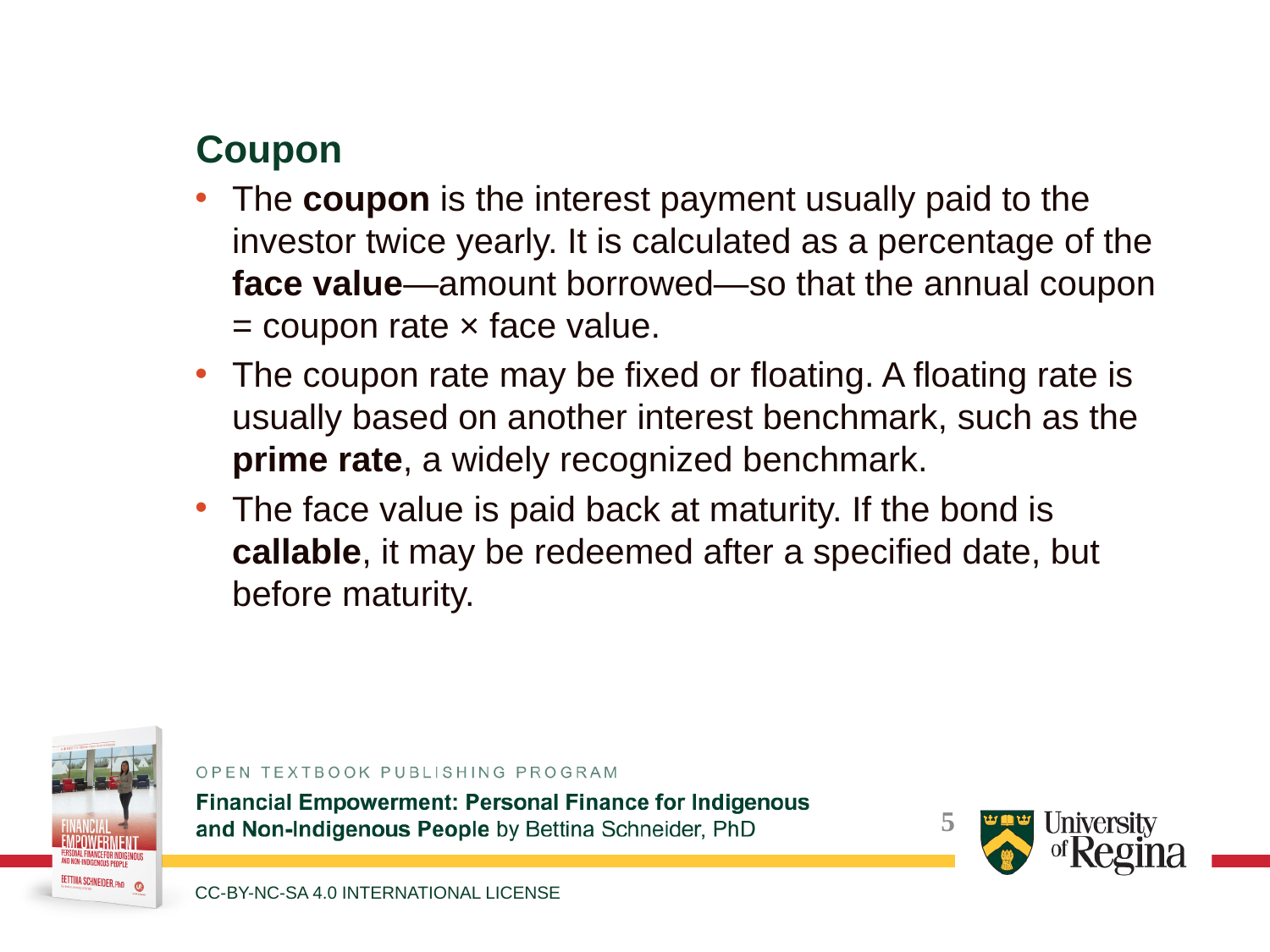

Coupon
The coupon is the interest payment usually paid to the investor twice yearly. It is calculated as a percentage of the face value—amount borrowed—so that the annual coupon = coupon rate × face value.
The coupon rate may be fixed or floating. A floating rate is usually based on another interest benchmark, such as the prime rate, a widely recognized benchmark.
The face value is paid back at maturity. If the bond is callable, it may be redeemed after a specified date, but before maturity.
CC-BY-NC-SA 4.0 INTERNATIONAL LICENSE